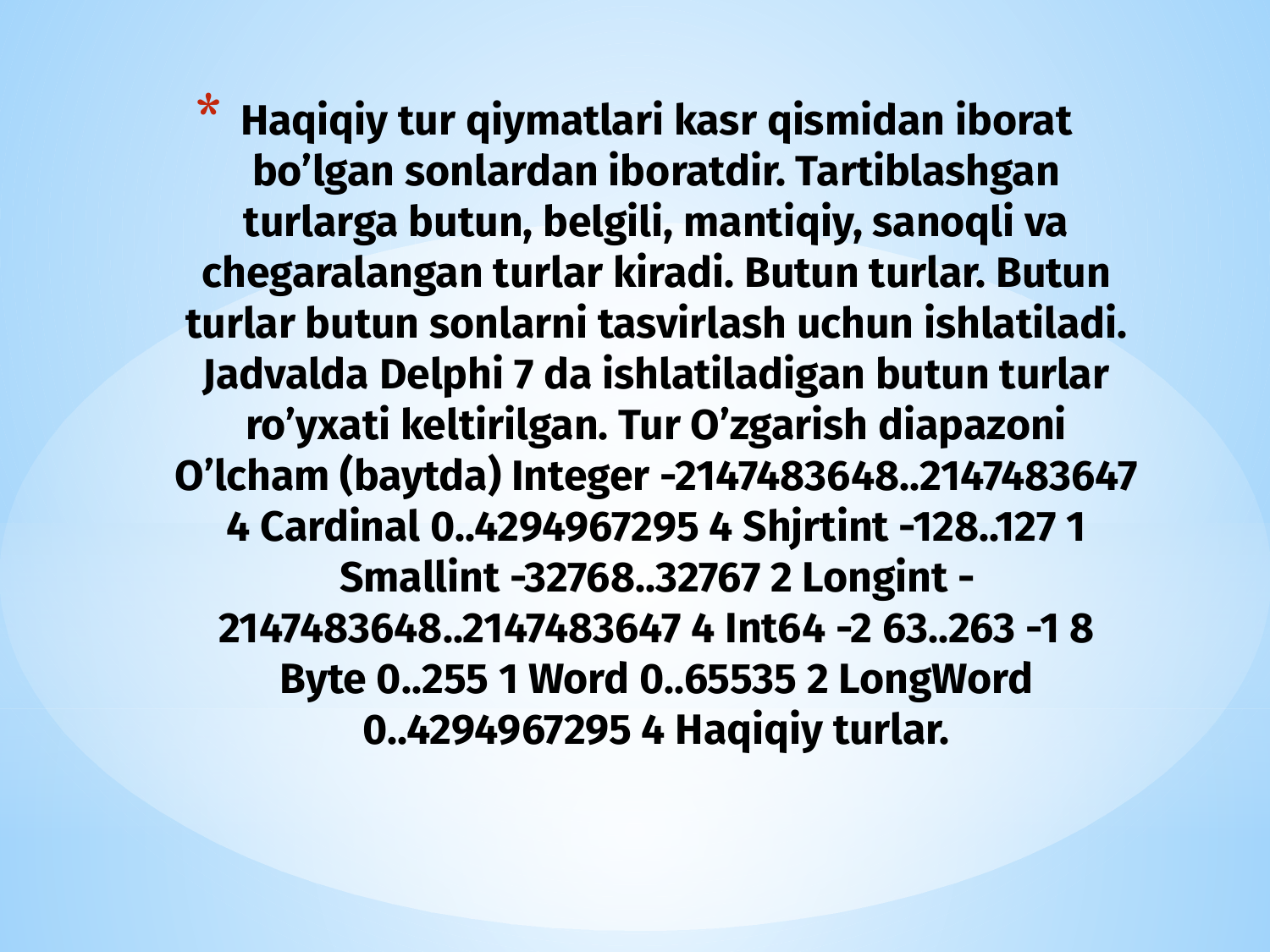

# Haqiqiy tur qiymatlari kasr qismidan iborat bo’lgan sonlardan iboratdir. Tartiblashgan turlarga butun, belgili, mantiqiy, sanoqli va chegaralangan turlar kiradi. Butun turlar. Butun turlar butun sonlarni tasvirlash uchun ishlatiladi. Jadvalda Delphi 7 da ishlatiladigan butun turlar ro’yxati keltirilgan. Tur O’zgarish diapazoni O’lcham (baytda) Integer -2147483648..2147483647 4 Cardinal 0..4294967295 4 Shjrtint -128..127 1 Smallint -32768..32767 2 Longint -2147483648..2147483647 4 Int64 -2 63..263 -1 8 Byte 0..255 1 Word 0..65535 2 LongWord 0..4294967295 4 Haqiqiy turlar.